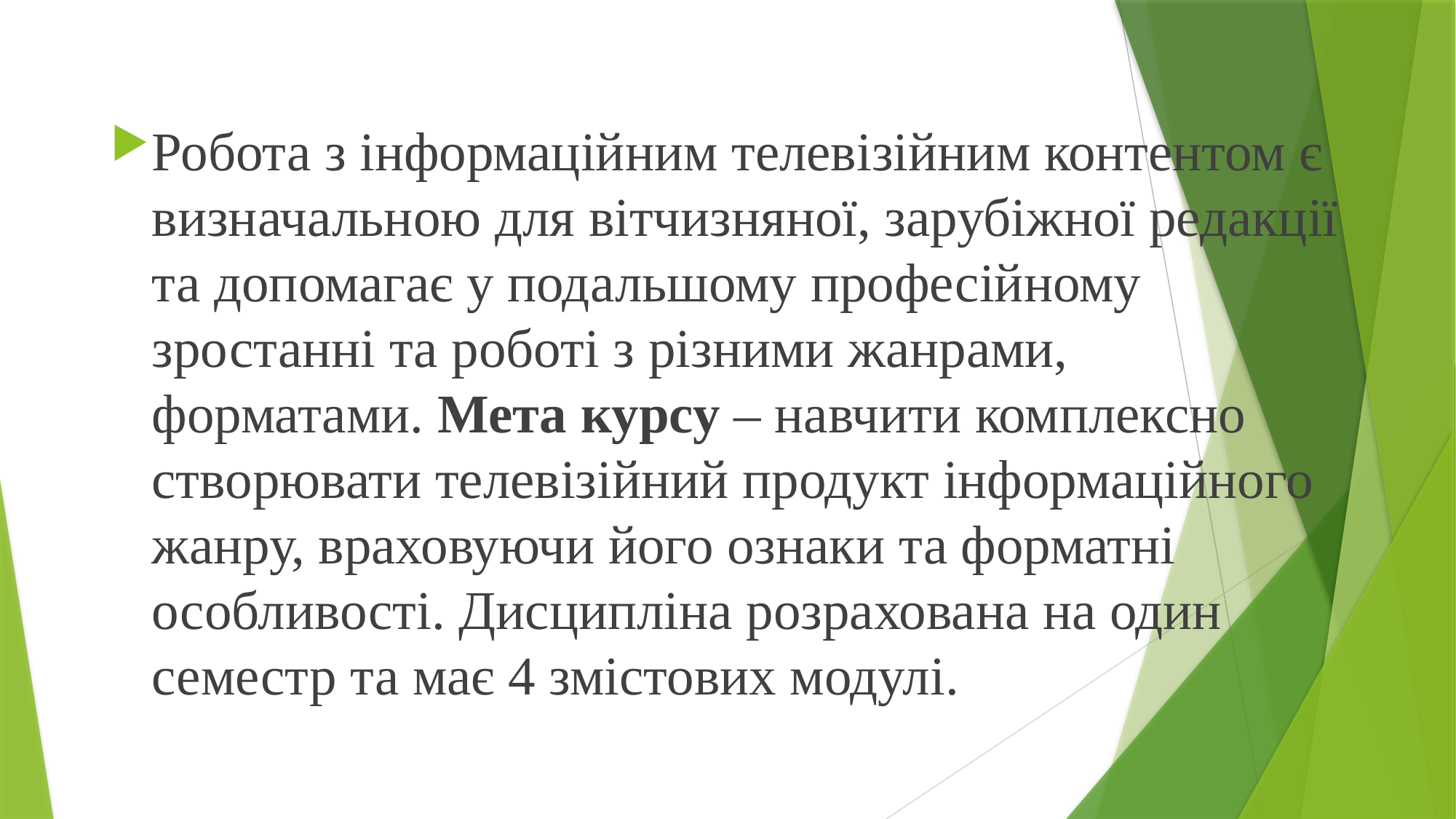

Робота з інформаційним телевізійним контентом є визначальною для вітчизняної, зарубіжної редакції та допомагає у подальшому професійному зростанні та роботі з різними жанрами, форматами. Мета курсу – навчити комплексно створювати телевізійний продукт інформаційного жанру, враховуючи його ознаки та форматні особливості. Дисципліна розрахована на один семестр та має 4 змістових модулі.